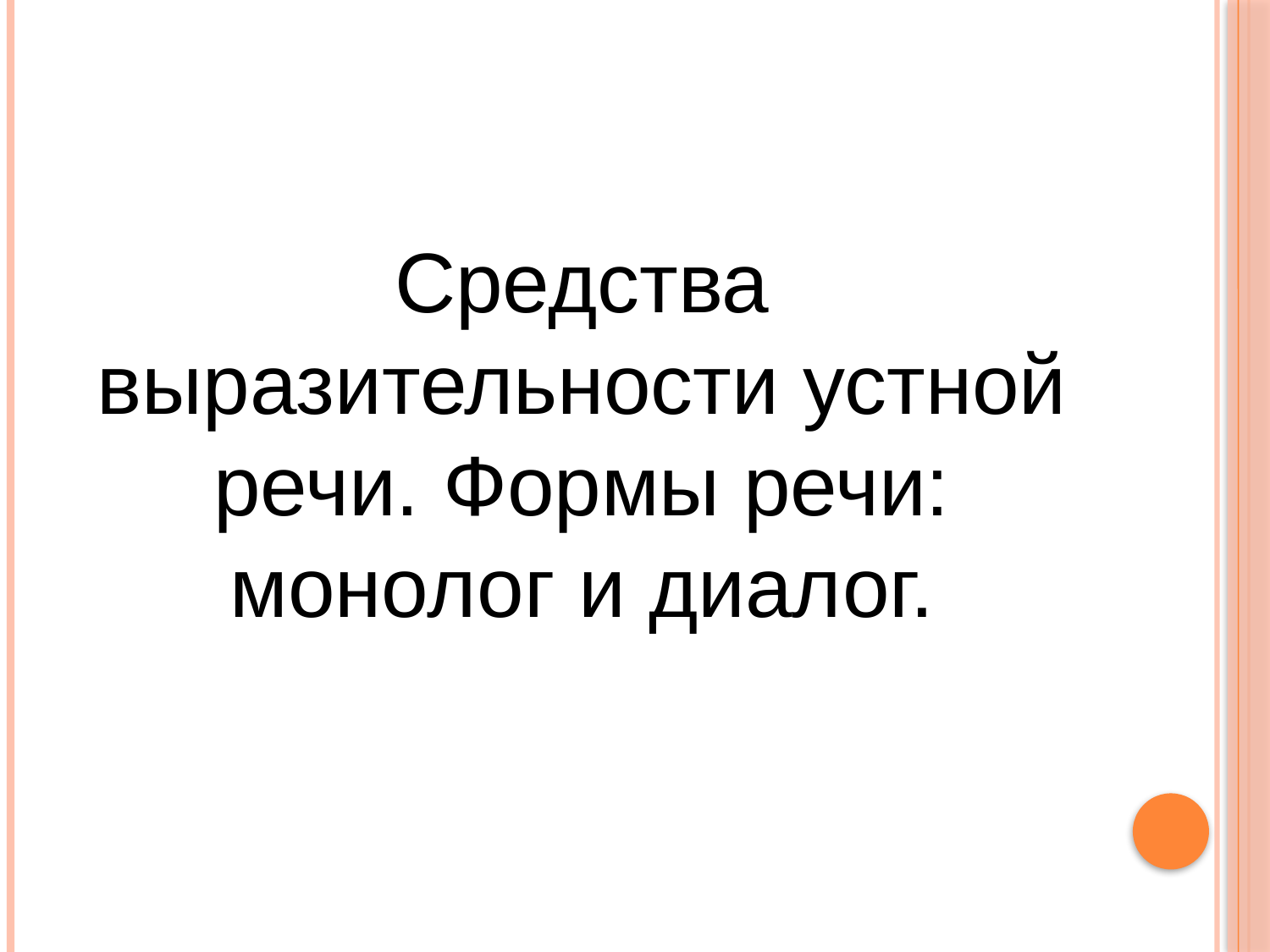

Средства выразительности устной речи. Формы речи: монолог и диалог.